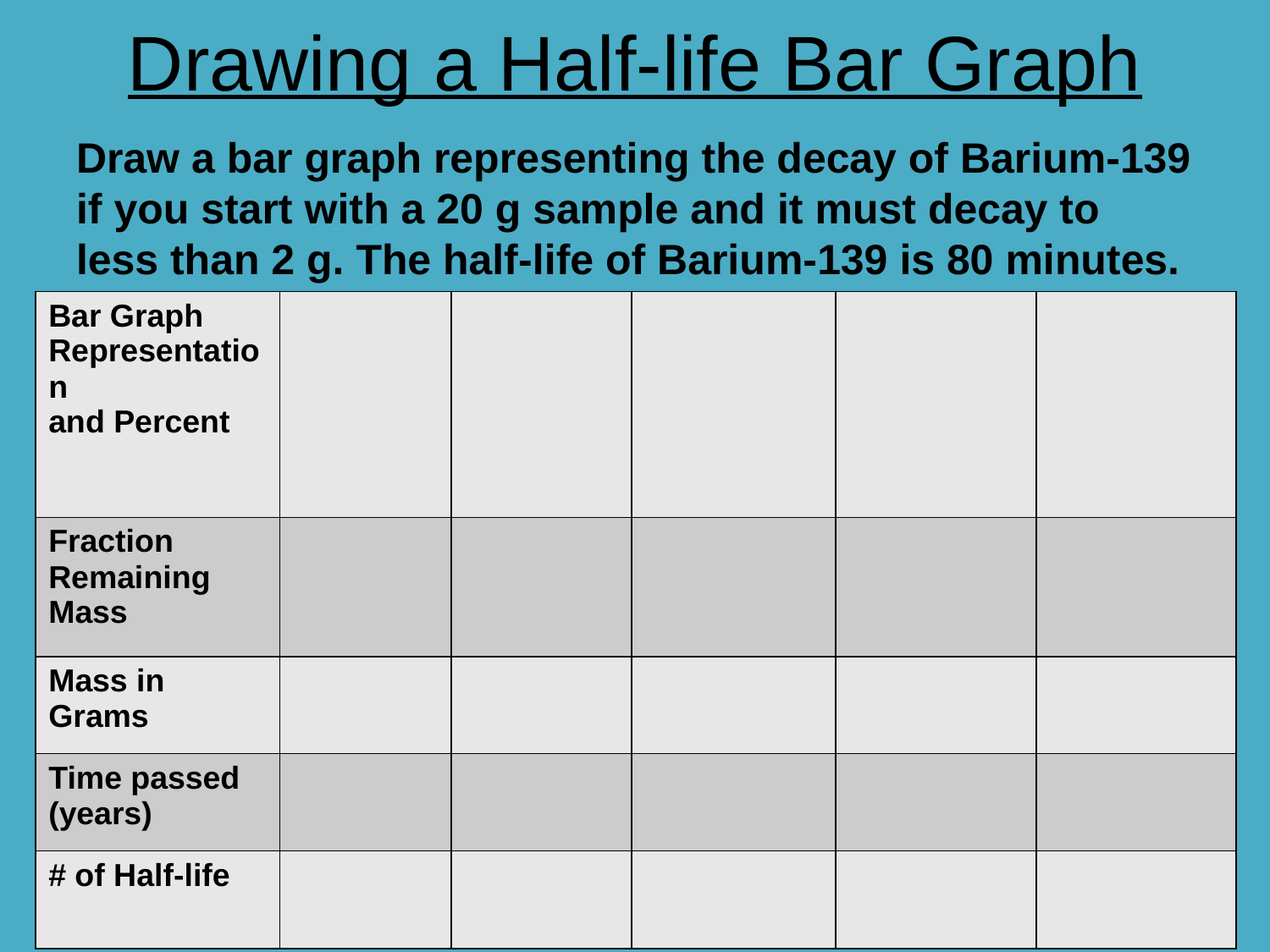

# Drawing a Half-life Bar Graph
Draw a bar graph representing the decay of Barium-139 if you start with a 20 g sample and it must decay to less than 2 g. The half-life of Barium-139 is 80 minutes.

| Bar Graph Representation and Percent |  |  |  |  |  |
| --- | --- | --- | --- | --- | --- |
| Fraction Remaining Mass |  |  |  |  |  |
| Mass in Grams |  |  |  |  |  |
| Time passed (years) |  |  |  |  |  |
| # of Half-life |  |  |  |  |  |